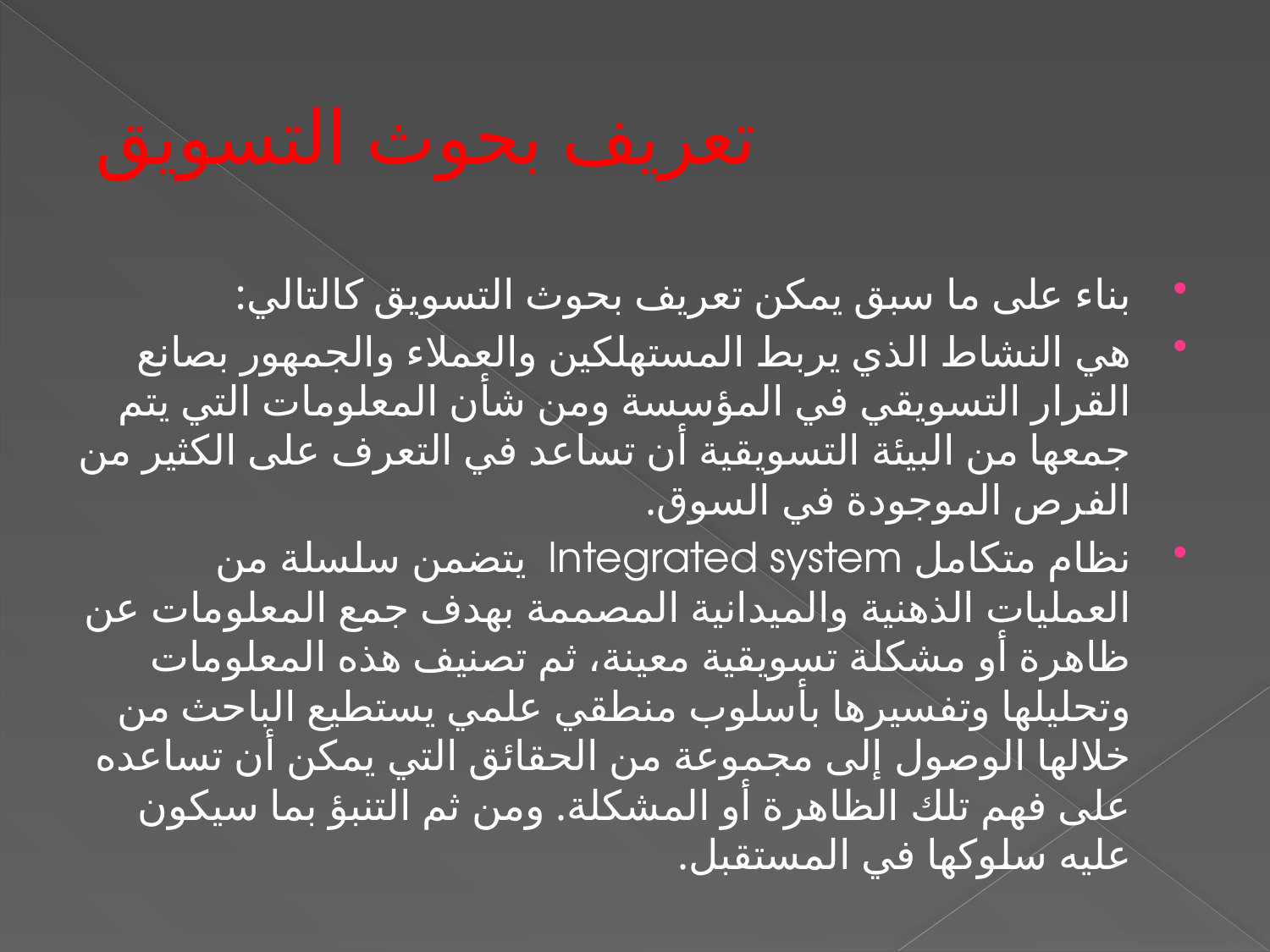

# تعريف بحوث التسويق
بناء على ما سبق يمكن تعريف بحوث التسويق كالتالي:
هي النشاط الذي يربط المستهلكين والعملاء والجمهور بصانع القرار التسويقي في المؤسسة ومن شأن المعلومات التي يتم جمعها من البيئة التسويقية أن تساعد في التعرف على الكثير من الفرص الموجودة في السوق.
نظام متكامل Integrated system  يتضمن سلسلة من العمليات الذهنية والميدانية المصممة بهدف جمع المعلومات عن ظاهرة أو مشكلة تسويقية معينة، ثم تصنيف هذه المعلومات وتحليلها وتفسيرها بأسلوب منطقي علمي يستطيع الباحث من خلالها الوصول إلى مجموعة من الحقائق التي يمكن أن تساعده على فهم تلك الظاهرة أو المشكلة. ومن ثم التنبؤ بما سيكون عليه سلوكها في المستقبل.